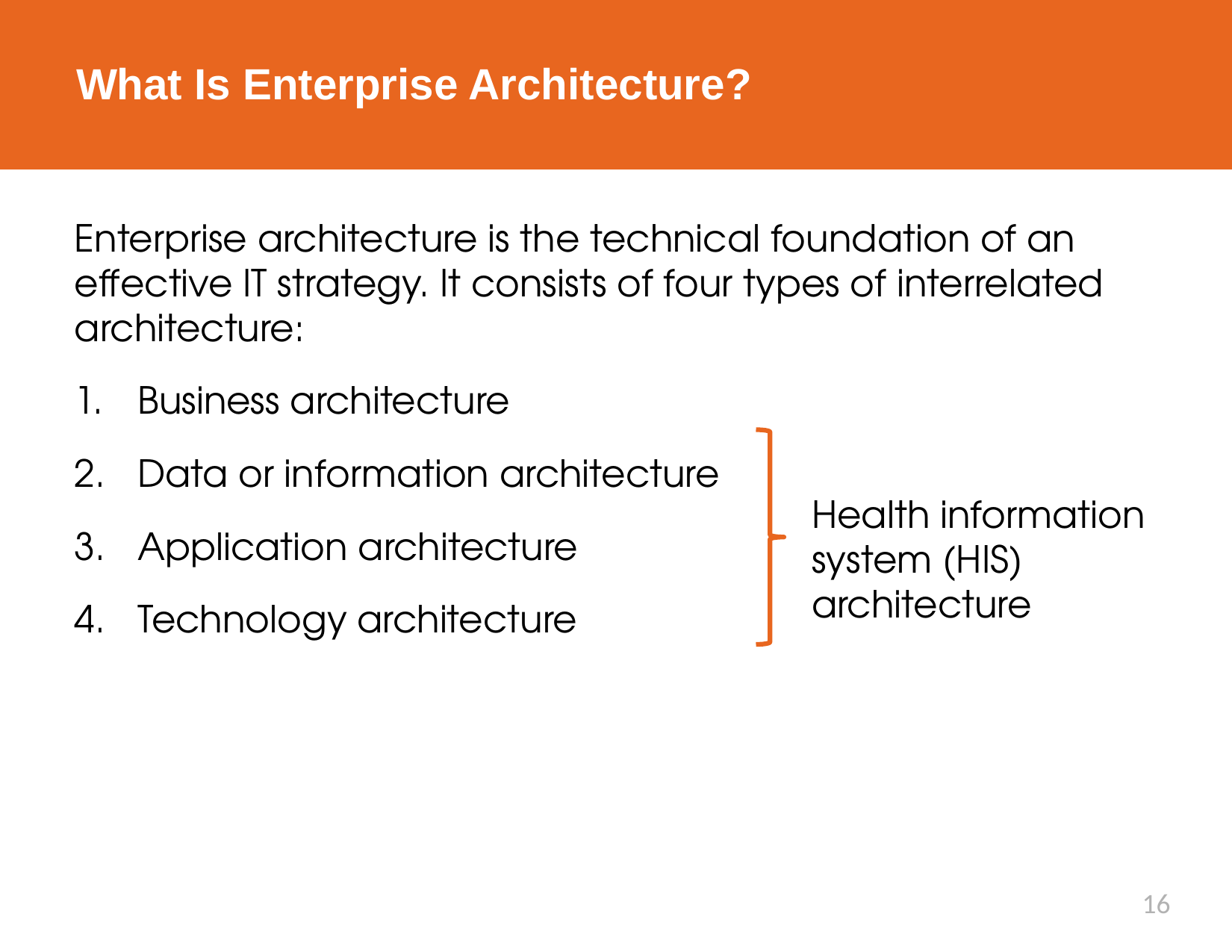

# What Is Enterprise Architecture?

Enterprise architecture is the technical foundation of an effective IT strategy. It consists of four types of interrelated architecture:
Business architecture
Data or information architecture
Application architecture
Technology architecture

Health information system (HIS) architecture
16